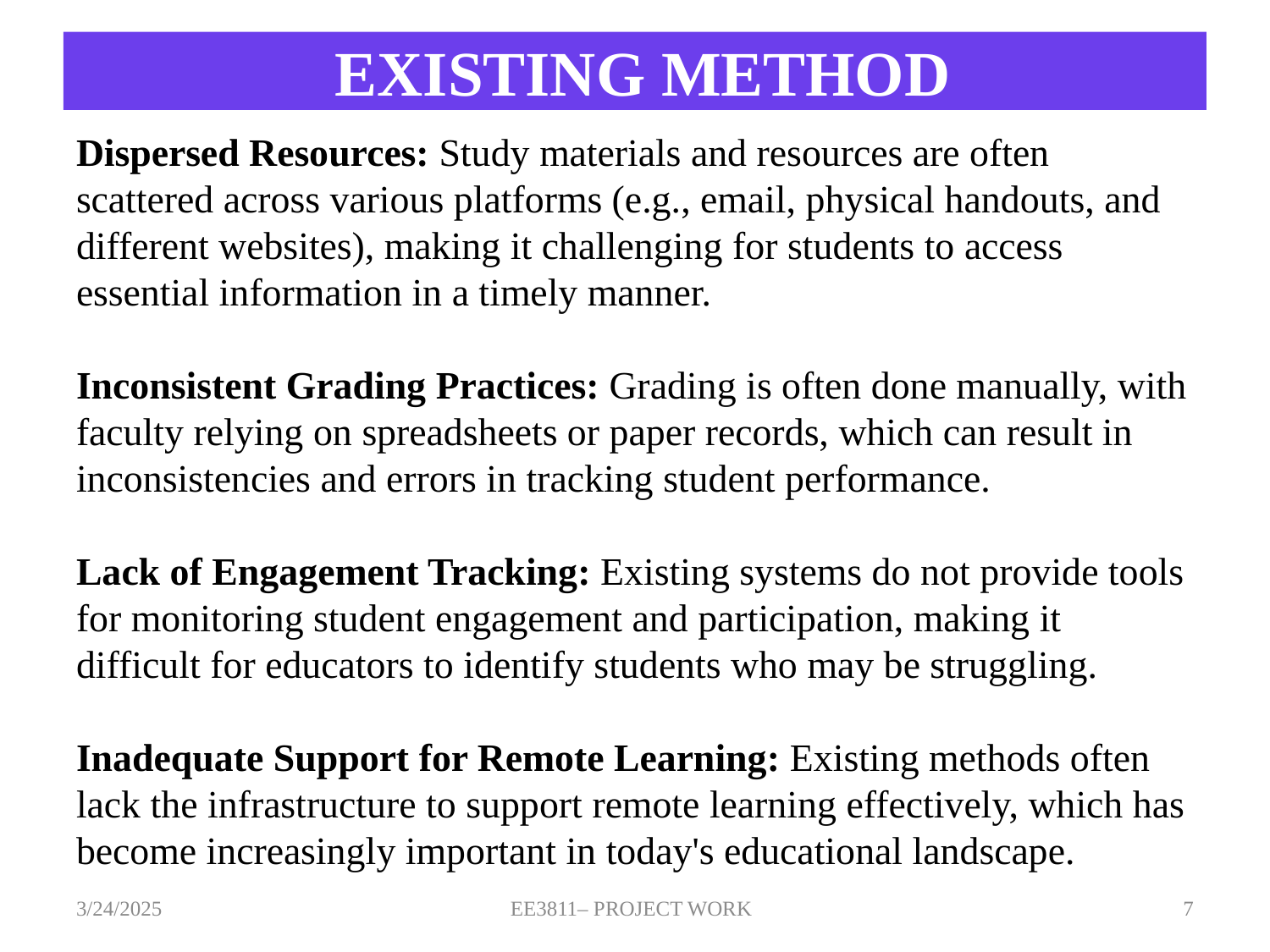

EXISTING METHOD
Dispersed Resources: Study materials and resources are often scattered across various platforms (e.g., email, physical handouts, and different websites), making it challenging for students to access essential information in a timely manner.

Inconsistent Grading Practices: Grading is often done manually, with faculty relying on spreadsheets or paper records, which can result in inconsistencies and errors in tracking student performance.

Lack of Engagement Tracking: Existing systems do not provide tools for monitoring student engagement and participation, making it difficult for educators to identify students who may be struggling.

Inadequate Support for Remote Learning: Existing methods often lack the infrastructure to support remote learning effectively, which has become increasingly important in today's educational landscape.
3/24/2025
EE3811– PROJECT WORK
7